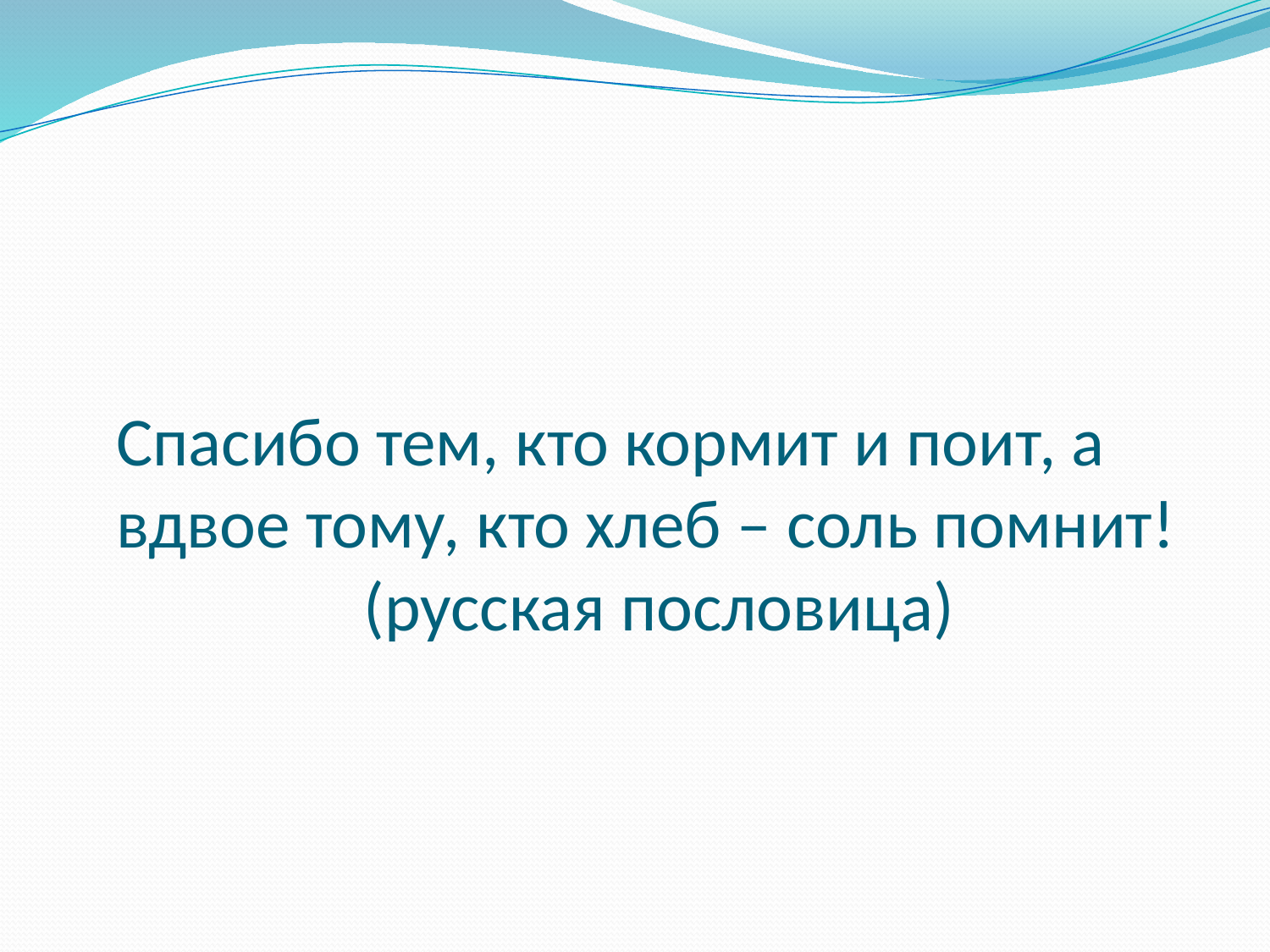

Спасибо тем, кто кормит и поит, а вдвое тому, кто хлеб – соль помнит!
                (русская пословица)